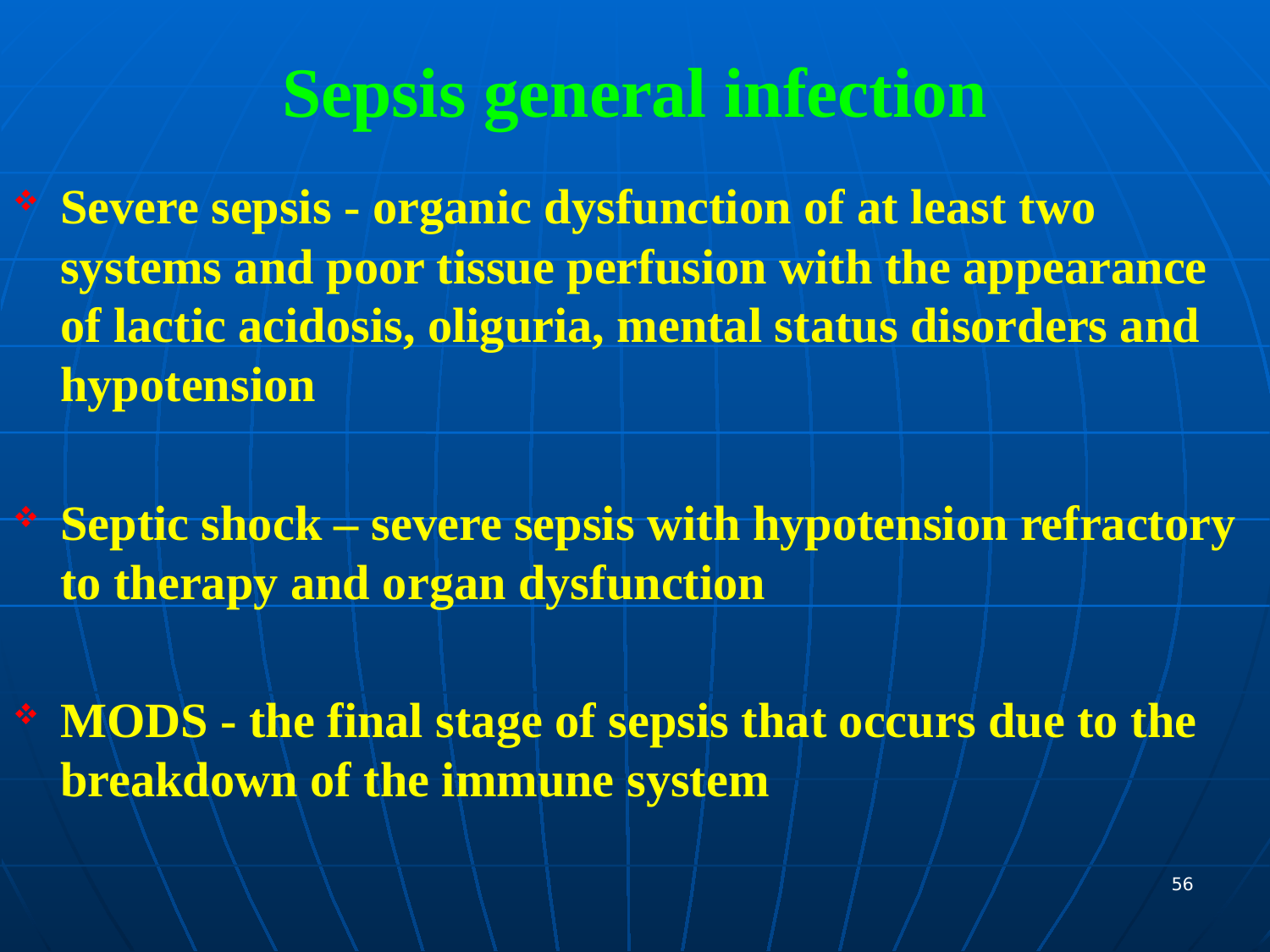

# Sepsis general infection
Severe sepsis - organic dysfunction of at least two systems and poor tissue perfusion with the appearance of lactic acidosis, oliguria, mental status disorders and hypotension

Septic shock – severe sepsis with hypotension refractory to therapy and organ dysfunction

MODS - the final stage of sepsis that occurs due to the breakdown of the immune system
56